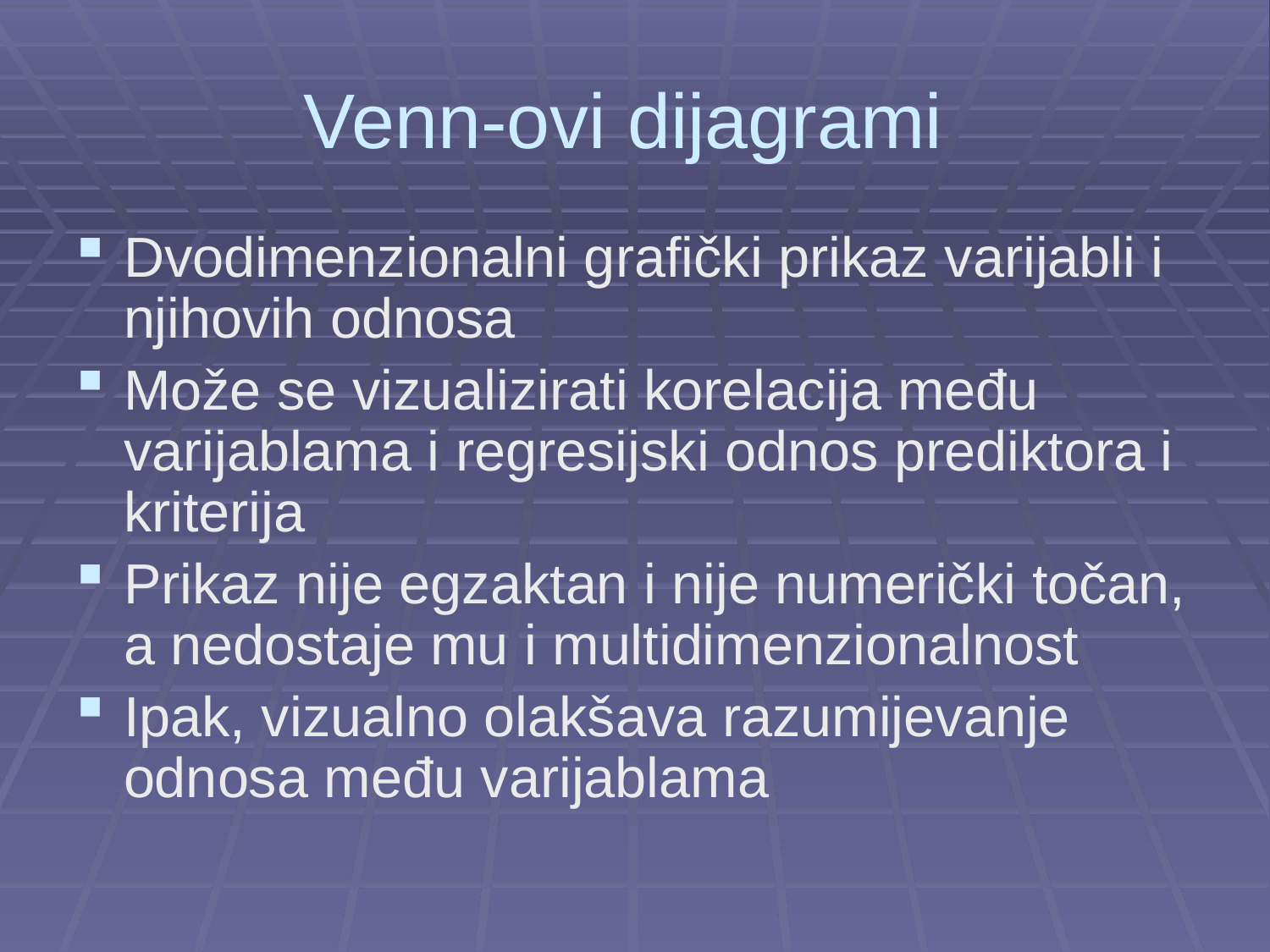

# Venn-ovi dijagrami
Dvodimenzionalni grafički prikaz varijabli i njihovih odnosa
Može se vizualizirati korelacija među varijablama i regresijski odnos prediktora i kriterija
Prikaz nije egzaktan i nije numerički točan, a nedostaje mu i multidimenzionalnost
Ipak, vizualno olakšava razumijevanje odnosa među varijablama